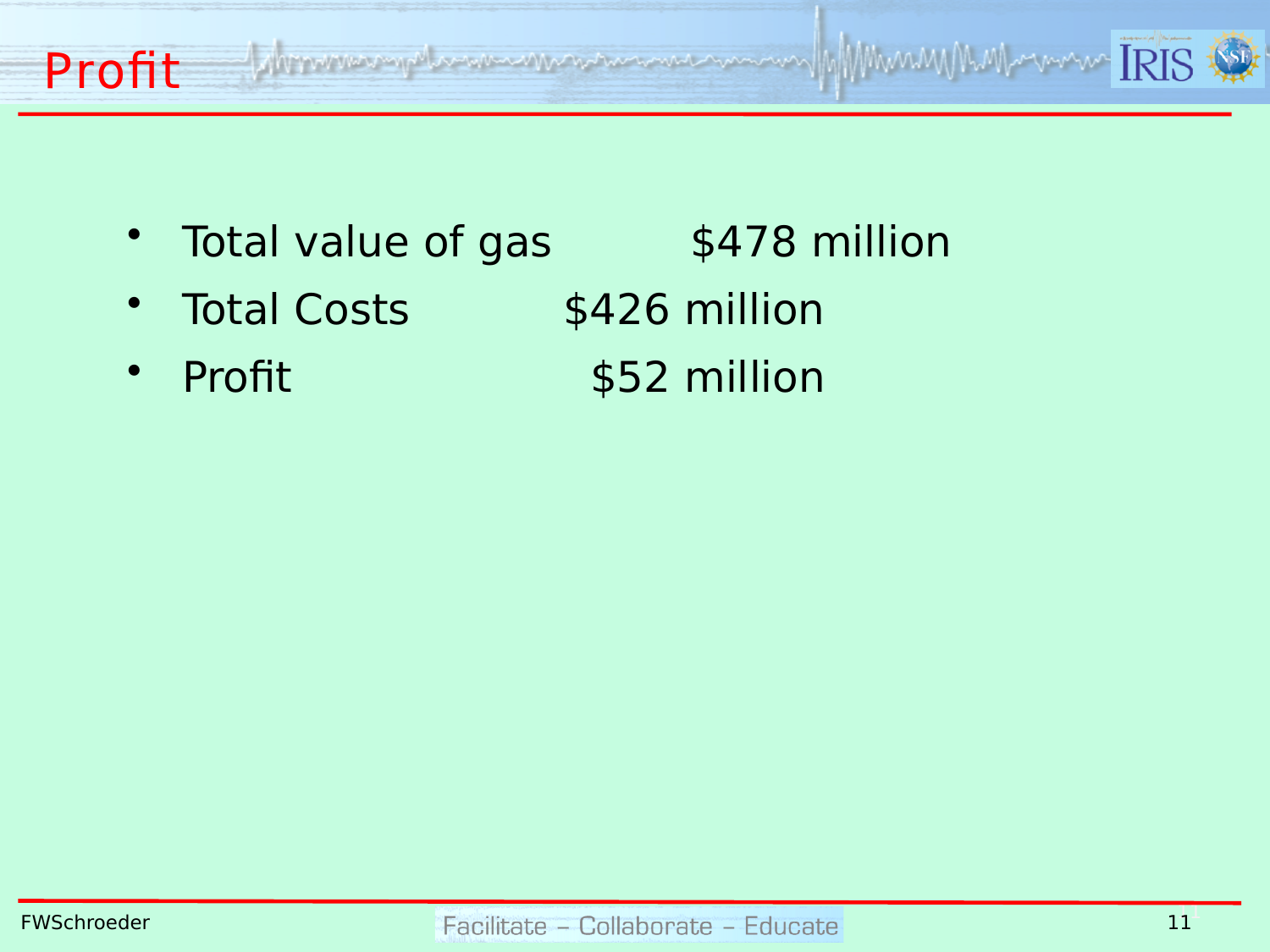

# Profit
Total value of gas 	$478 million
Total Costs 		$426 million
Profit			  $52 million